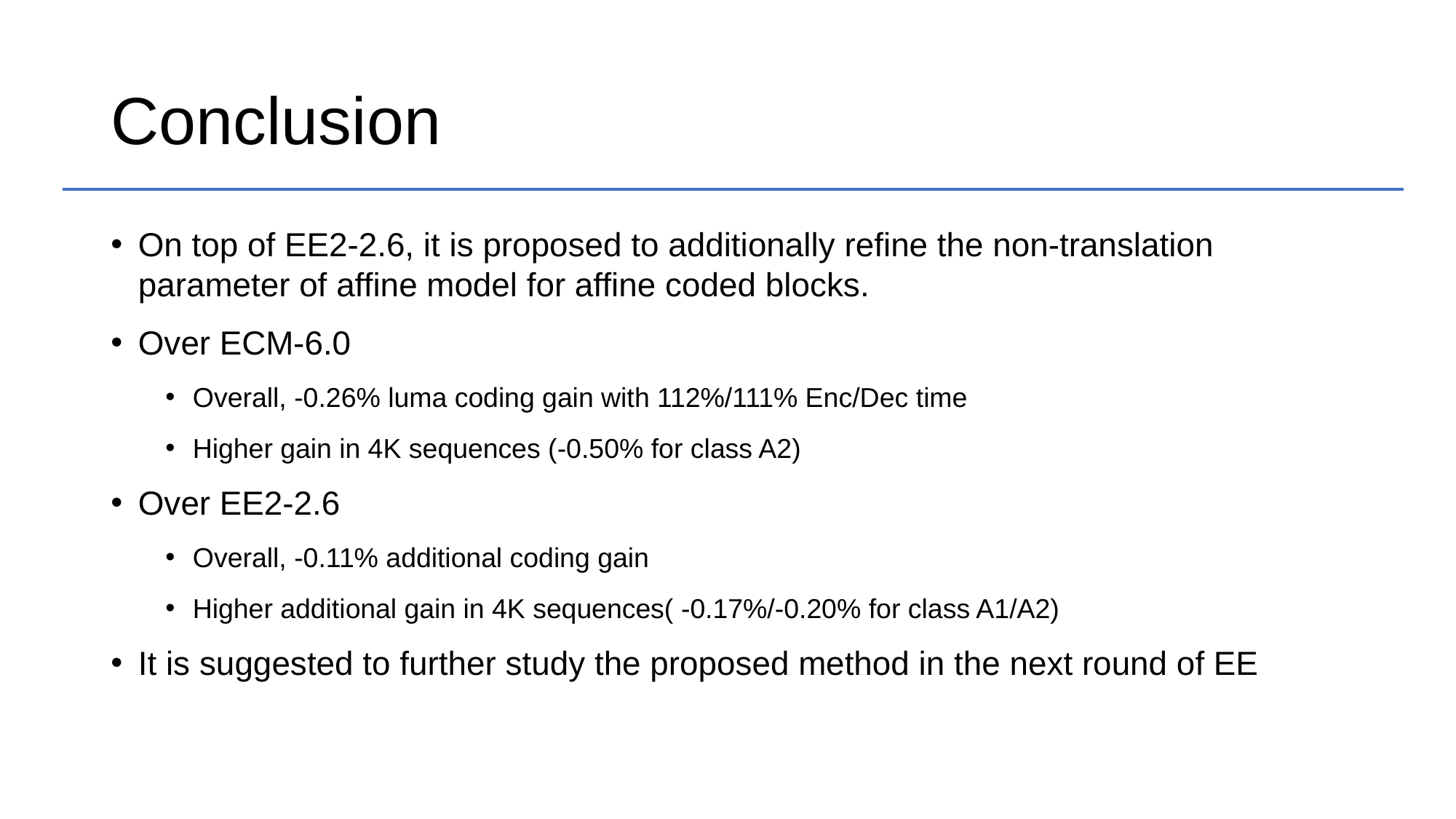

# Conclusion
On top of EE2-2.6, it is proposed to additionally refine the non-translation parameter of affine model for affine coded blocks.
Over ECM-6.0
Overall, -0.26% luma coding gain with 112%/111% Enc/Dec time
Higher gain in 4K sequences (-0.50% for class A2)
Over EE2-2.6
Overall, -0.11% additional coding gain
Higher additional gain in 4K sequences( -0.17%/-0.20% for class A1/A2)
It is suggested to further study the proposed method in the next round of EE